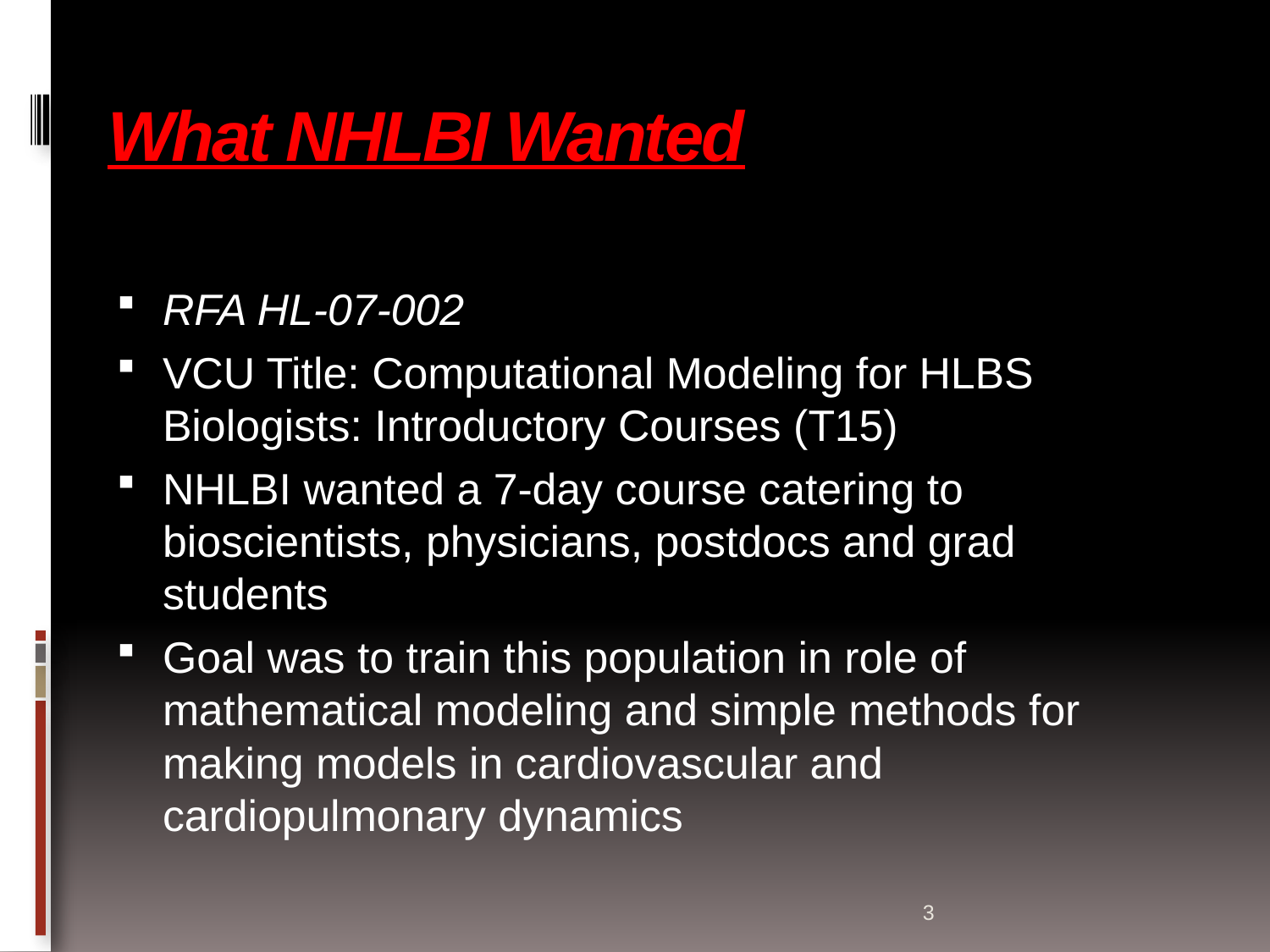

# What NHLBI Wanted
RFA HL-07-002
VCU Title: Computational Modeling for HLBS Biologists: Introductory Courses (T15)
NHLBI wanted a 7-day course catering to bioscientists, physicians, postdocs and grad students
Goal was to train this population in role of mathematical modeling and simple methods for making models in cardiovascular and cardiopulmonary dynamics

3